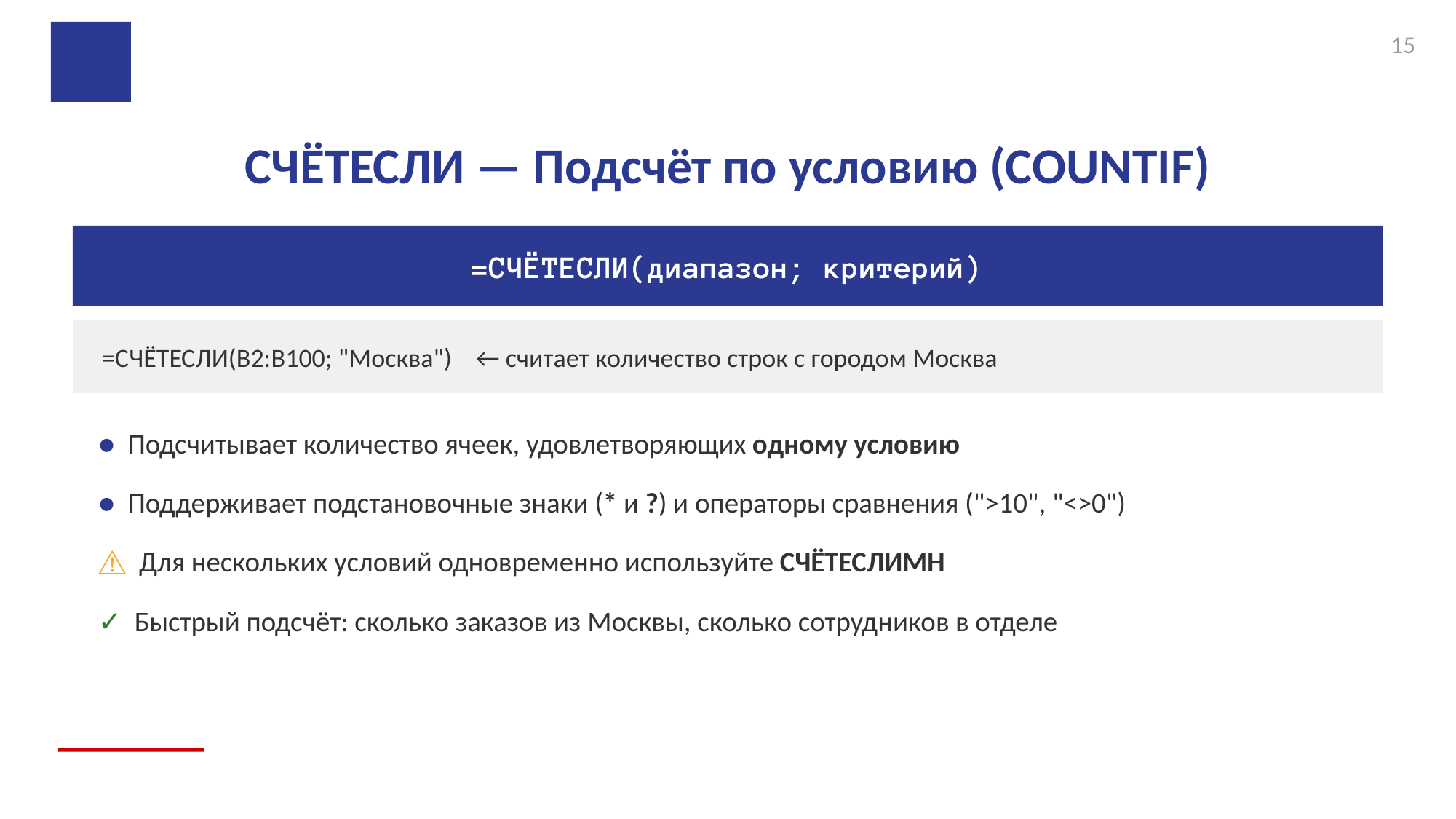

15

СЧЁТЕСЛИ — Подсчёт по условию (COUNTIF)

=СЧЁТЕСЛИ(диапазон; критерий)

=СЧЁТЕСЛИ(B2:B100; "Москва")    ← считает количество строк с городом Москва
●  Подсчитывает количество ячеек, удовлетворяющих одному условию
●  Поддерживает подстановочные знаки (* и ?) и операторы сравнения (">10", "<>0")
⚠  Для нескольких условий одновременно используйте СЧЁТЕСЛИМН
✓  Быстрый подсчёт: сколько заказов из Москвы, сколько сотрудников в отделе